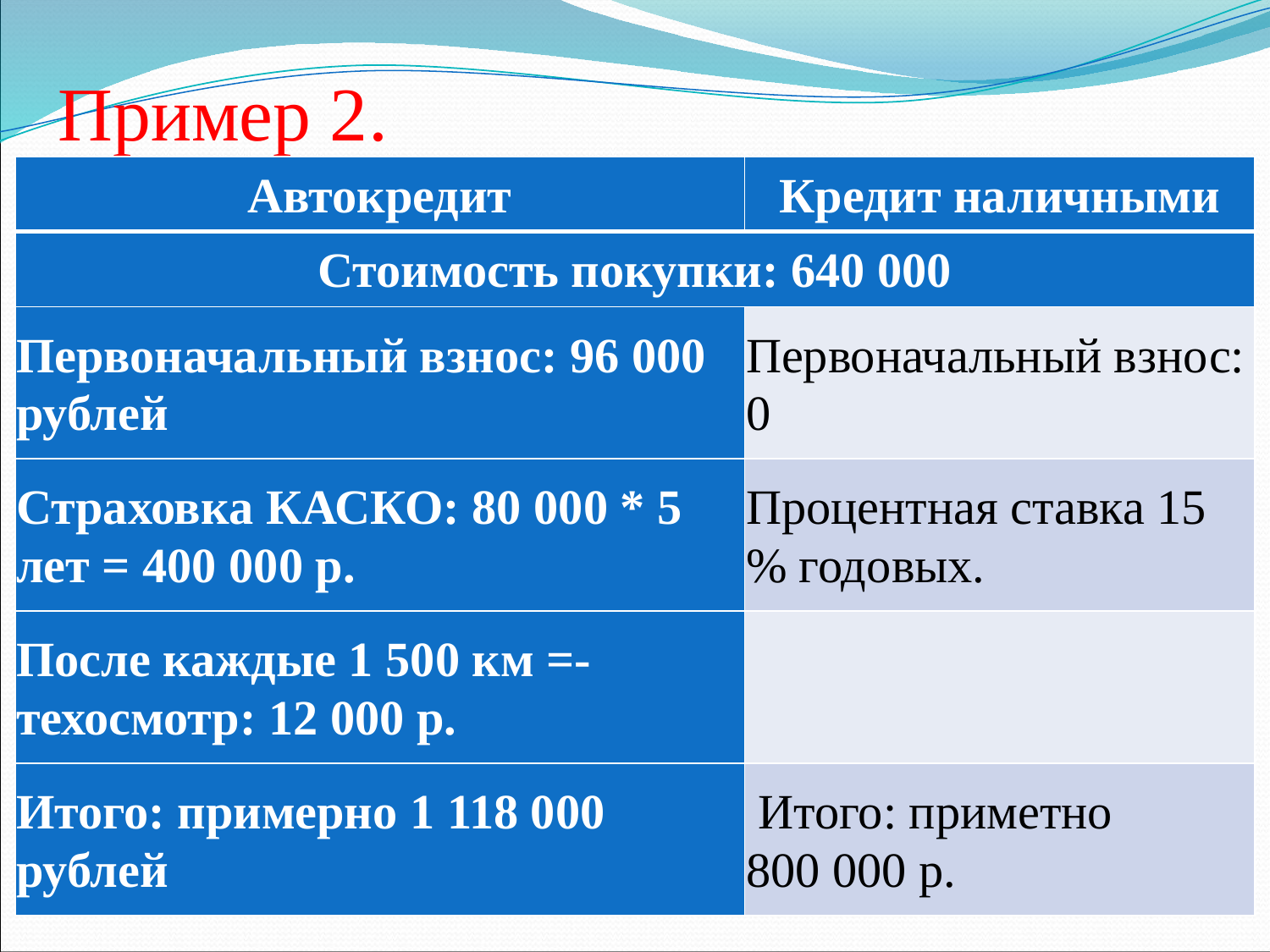

# Пример 2.
| Автокредит | Кредит наличными |
| --- | --- |
| Стоимость покупки: 640 000 |  |
| Первоначальный взнос: 96 000 рублей | Первоначальный взнос: 0 |
| Страховка КАСКО: 80 000 \* 5 лет = 400 000 р. | Процентная ставка 15 % годовых. |
| После каждые 1 500 км =- техосмотр: 12 000 р. |  |
| Итого: примерно 1 118 000 рублей | Итого: приметно 800 000 р. |